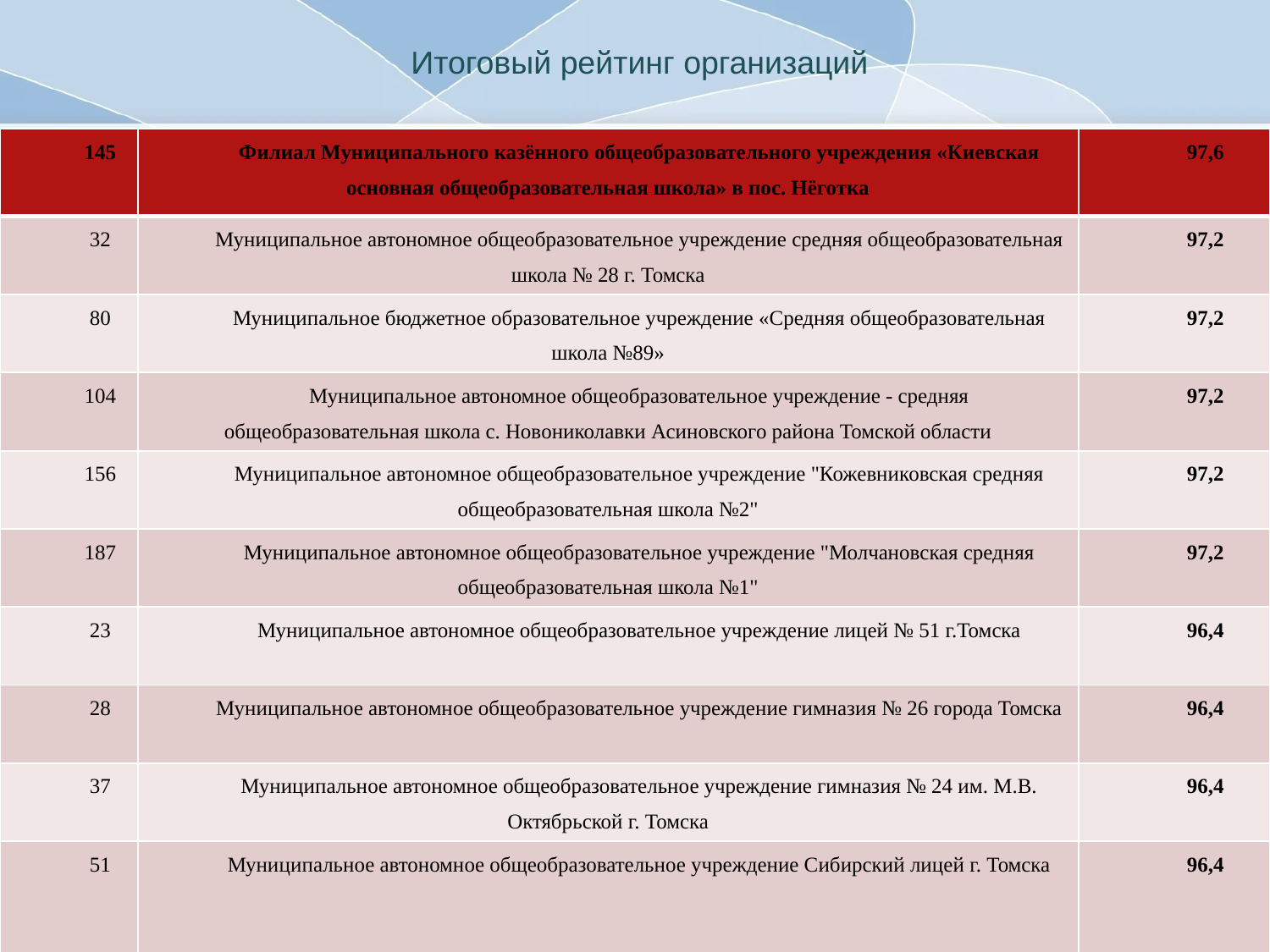

# Итоговый рейтинг организаций
| 145 | Филиал Муниципального казённого общеобразовательного учреждения «Киевская основная общеобразовательная школа» в пос. Нёготка | 97,6 |
| --- | --- | --- |
| 32 | Муниципальное автономное общеобразовательное учреждение средняя общеобразовательная школа № 28 г. Томска | 97,2 |
| 80 | Муниципальное бюджетное образовательное учреждение «Средняя общеобразовательная школа №89» | 97,2 |
| 104 | Муниципальное автономное общеобразовательное учреждение - средняя общеобразовательная школа с. Новониколавки Асиновского района Томской области | 97,2 |
| 156 | Муниципальное автономное общеобразовательное учреждение "Кожевниковская средняя общеобразовательная школа №2" | 97,2 |
| 187 | Муниципальное автономное общеобразовательное учреждение "Молчановская средняя общеобразовательная школа №1" | 97,2 |
| 23 | Муниципальное автономное общеобразовательное учреждение лицей № 51 г.Томска | 96,4 |
| 28 | Муниципальное автономное общеобразовательное учреждение гимназия № 26 города Томска | 96,4 |
| 37 | Муниципальное автономное общеобразовательное учреждение гимназия № 24 им. М.В. Октябрьской г. Томска | 96,4 |
| 51 | Муниципальное автономное общеобразовательное учреждение Сибирский лицей г. Томска | 96,4 |